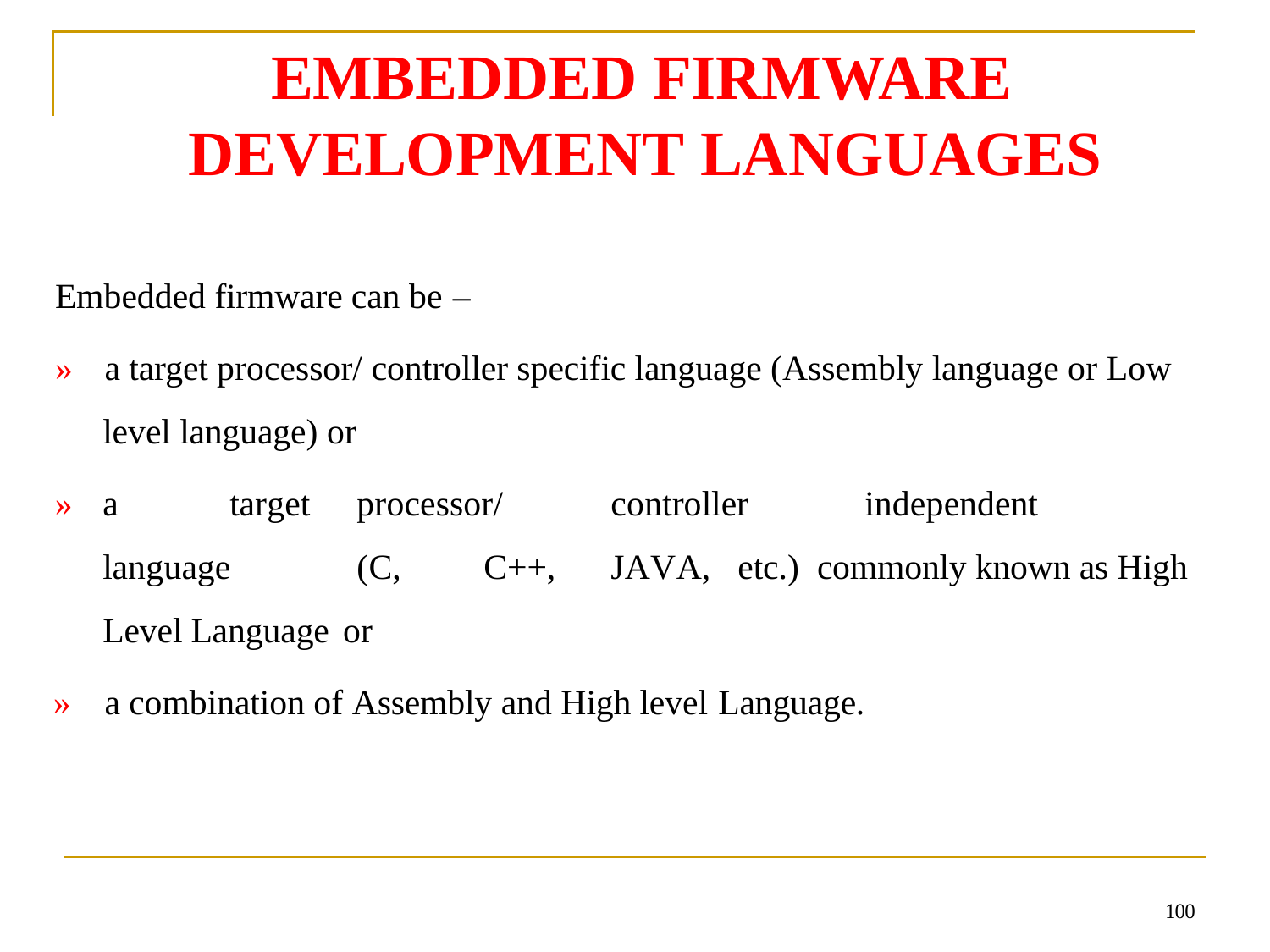

# EMBEDDED FIRMWARE  DEVELOPMENT LANGUAGES
Embedded firmware can be –
»	a target processor/ controller specific language (Assembly language or Low
level language) or
»	a	target	processor/	controller	independent	language	(C,	C++,	JAVA,	etc.)  commonly known as High Level Language or
»	a combination of Assembly and High level Language.

100